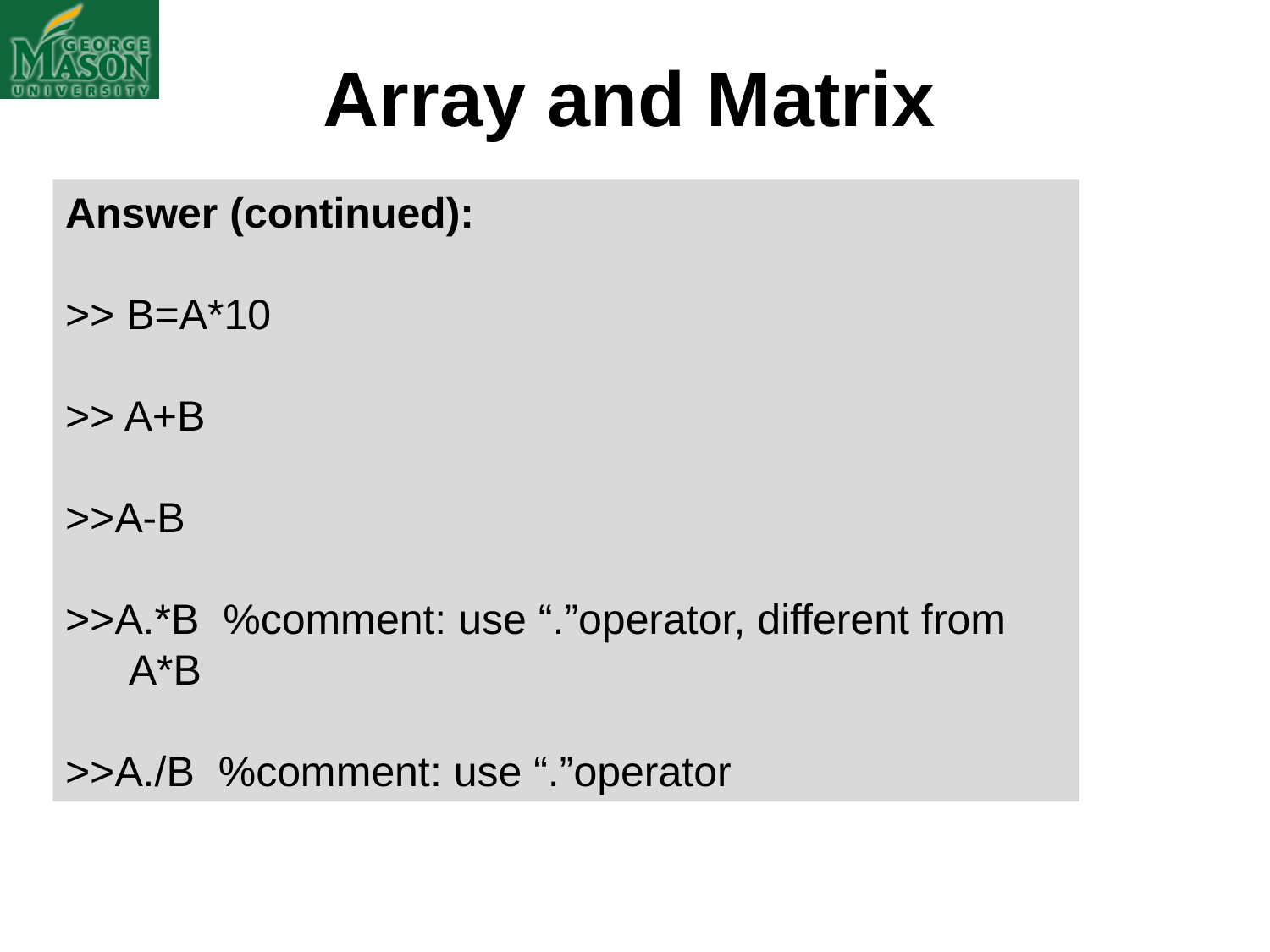

# Array and Matrix
Answer (continued):

>> B=A*10

>> A+B

>>A-B

>>A.*B  %comment: use “.”operator, different from A*B

>>A./B  %comment: use “.”operator